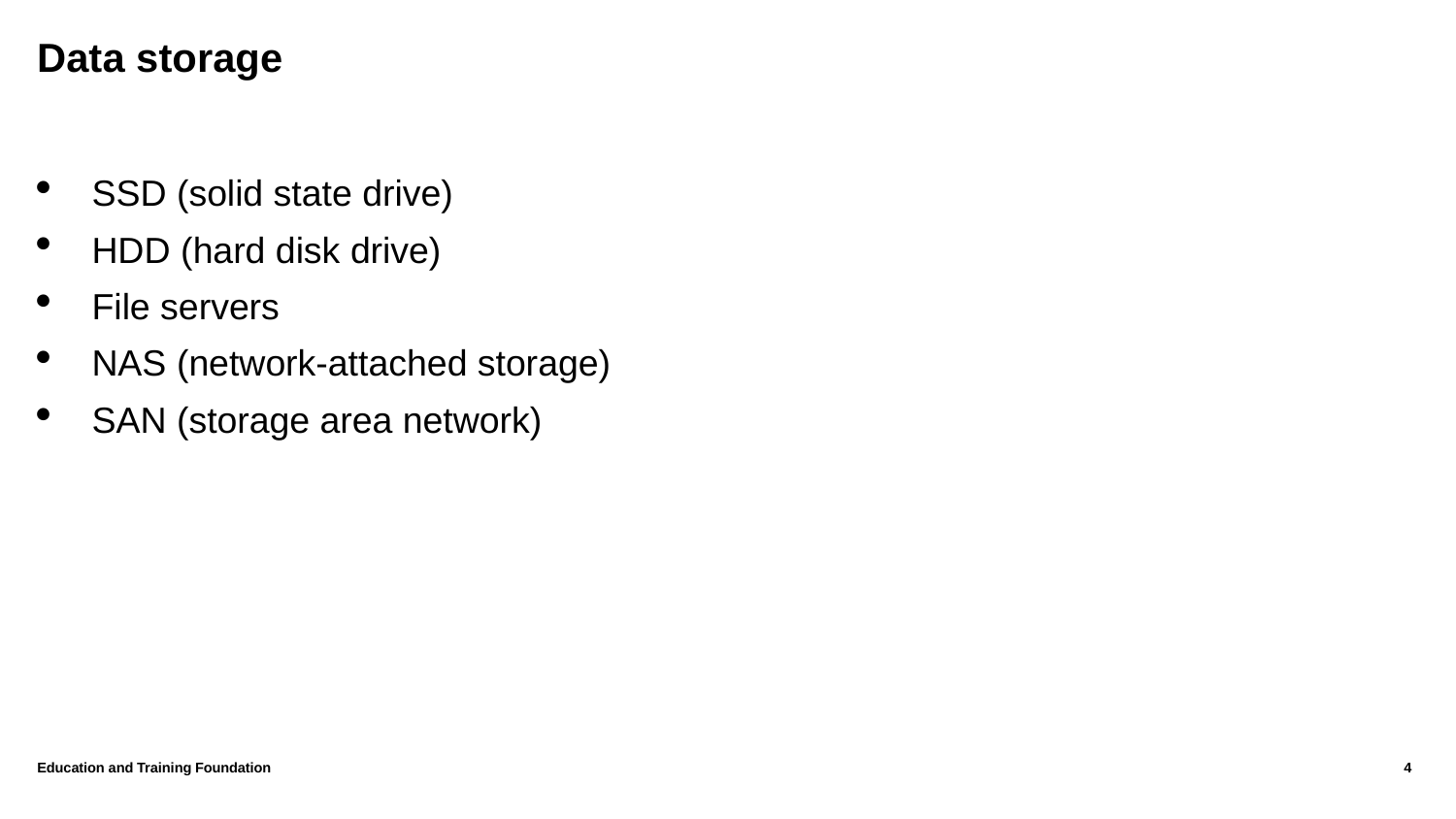

# Data storage
SSD (solid state drive)
HDD (hard disk drive)
File servers
NAS (network-attached storage)
SAN (storage area network)

Education and Training Foundation
4